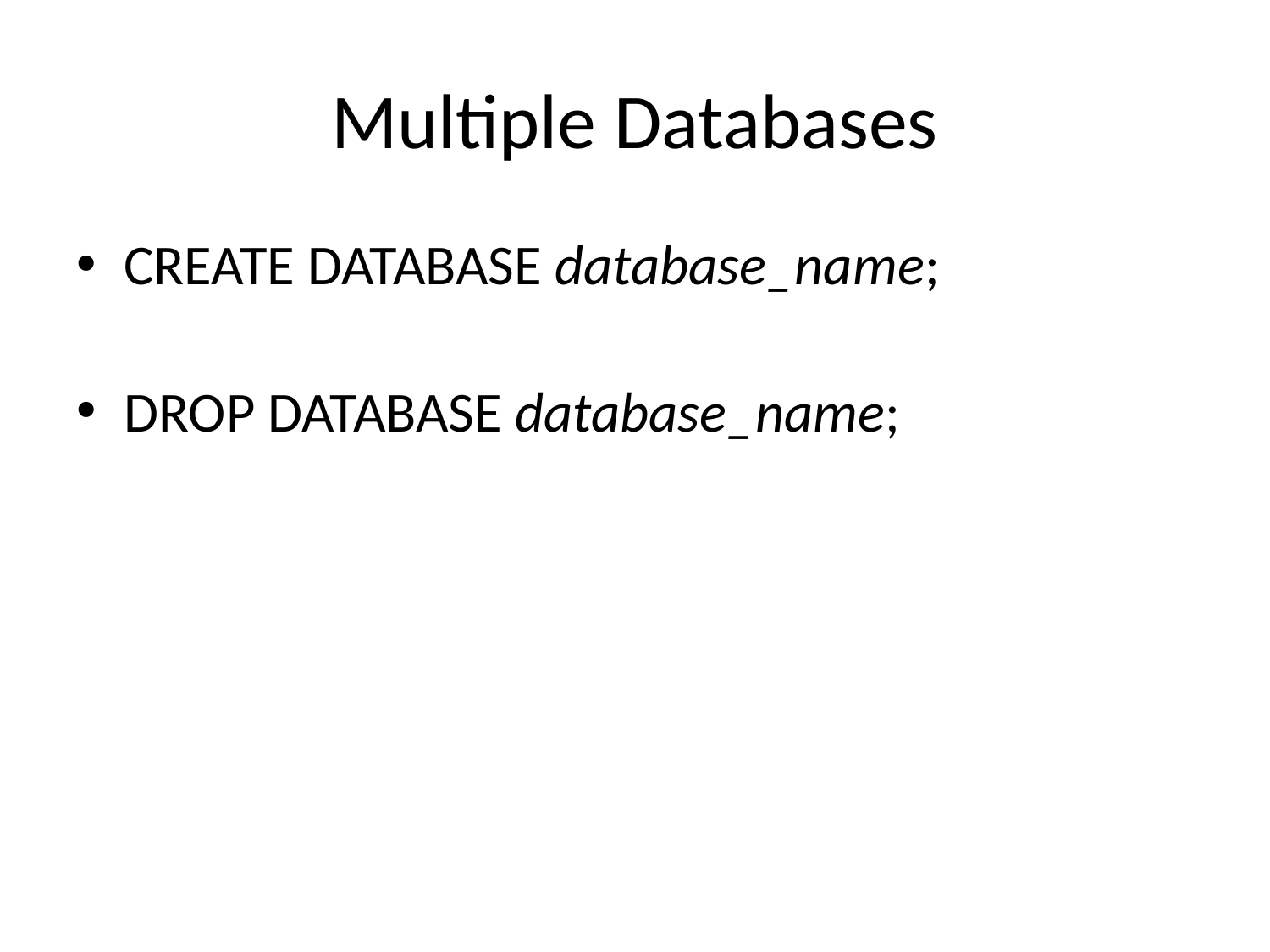

# Multiple Databases
CREATE DATABASE database_name;
DROP DATABASE database_name;